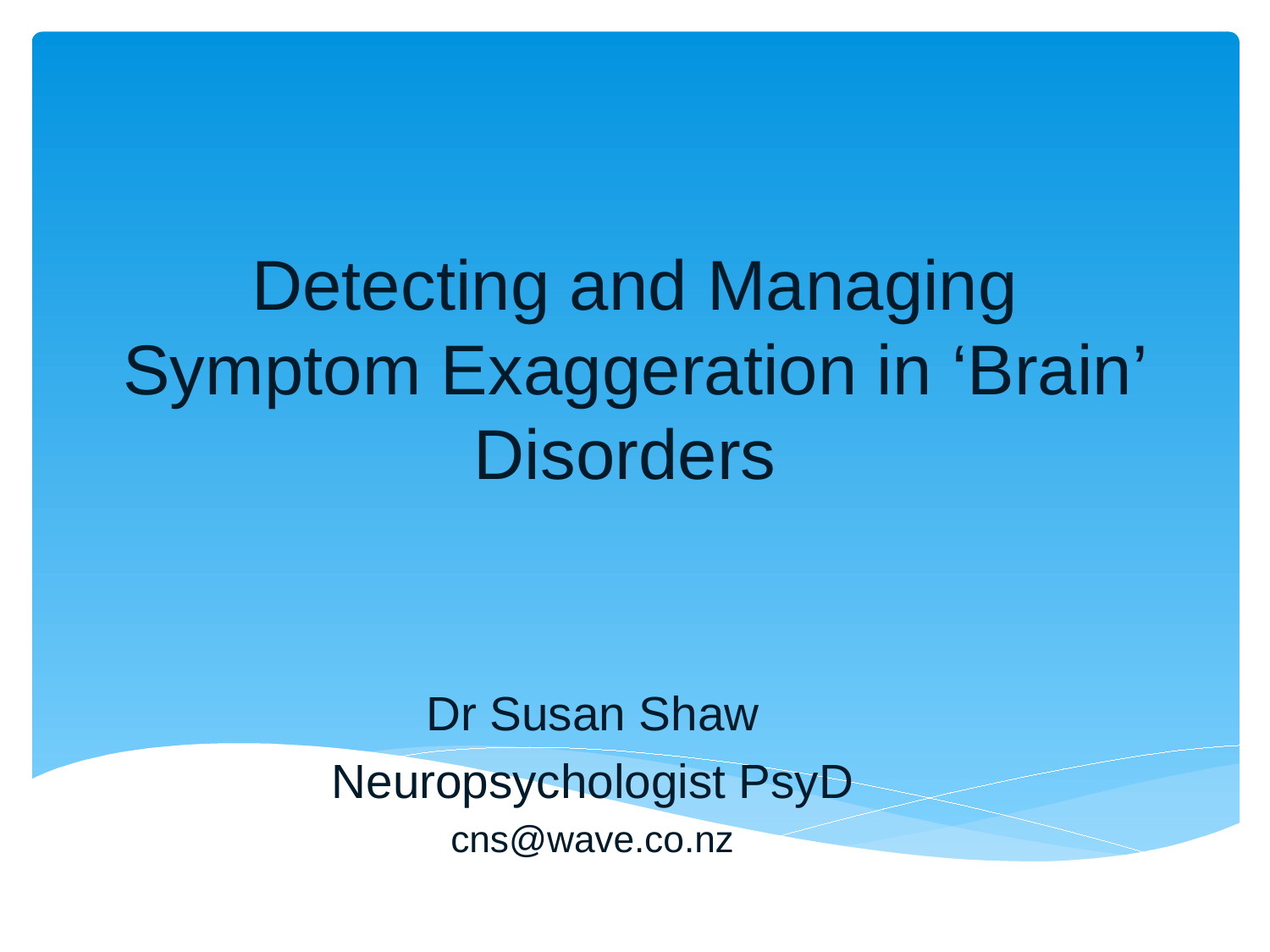

# Detecting and Managing Symptom Exaggeration in ‘Brain’ Disorders
Dr Susan Shaw
Neuropsychologist PsyD
cns@wave.co.nz